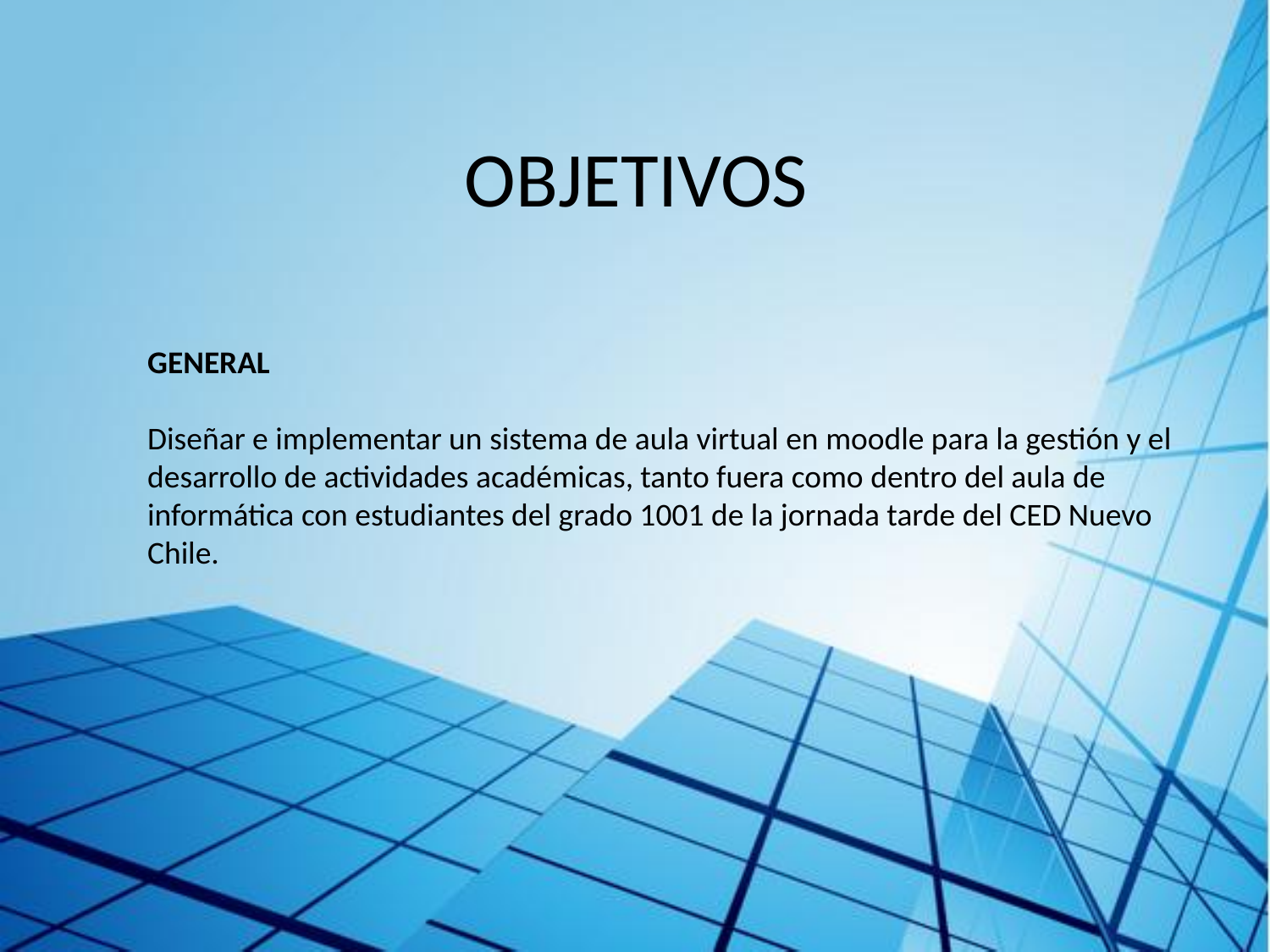

# OBJETIVOS
GENERAL

Diseñar e implementar un sistema de aula virtual en moodle para la gestión y el desarrollo de actividades académicas, tanto fuera como dentro del aula de informática con estudiantes del grado 1001 de la jornada tarde del CED Nuevo Chile.